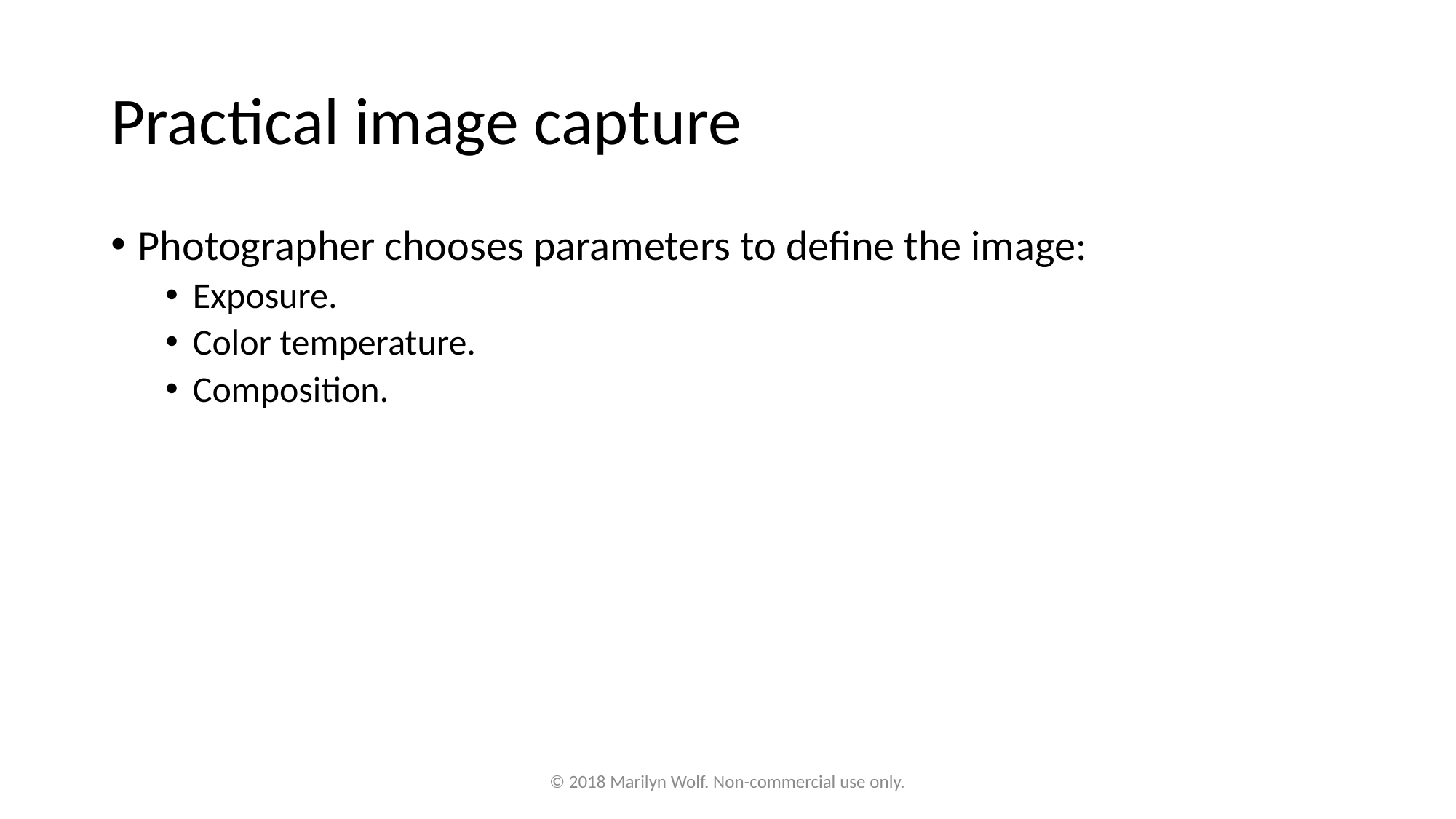

# Practical image capture
Photographer chooses parameters to define the image:
Exposure.
Color temperature.
Composition.

© 2018 Marilyn Wolf. Non-commercial use only.